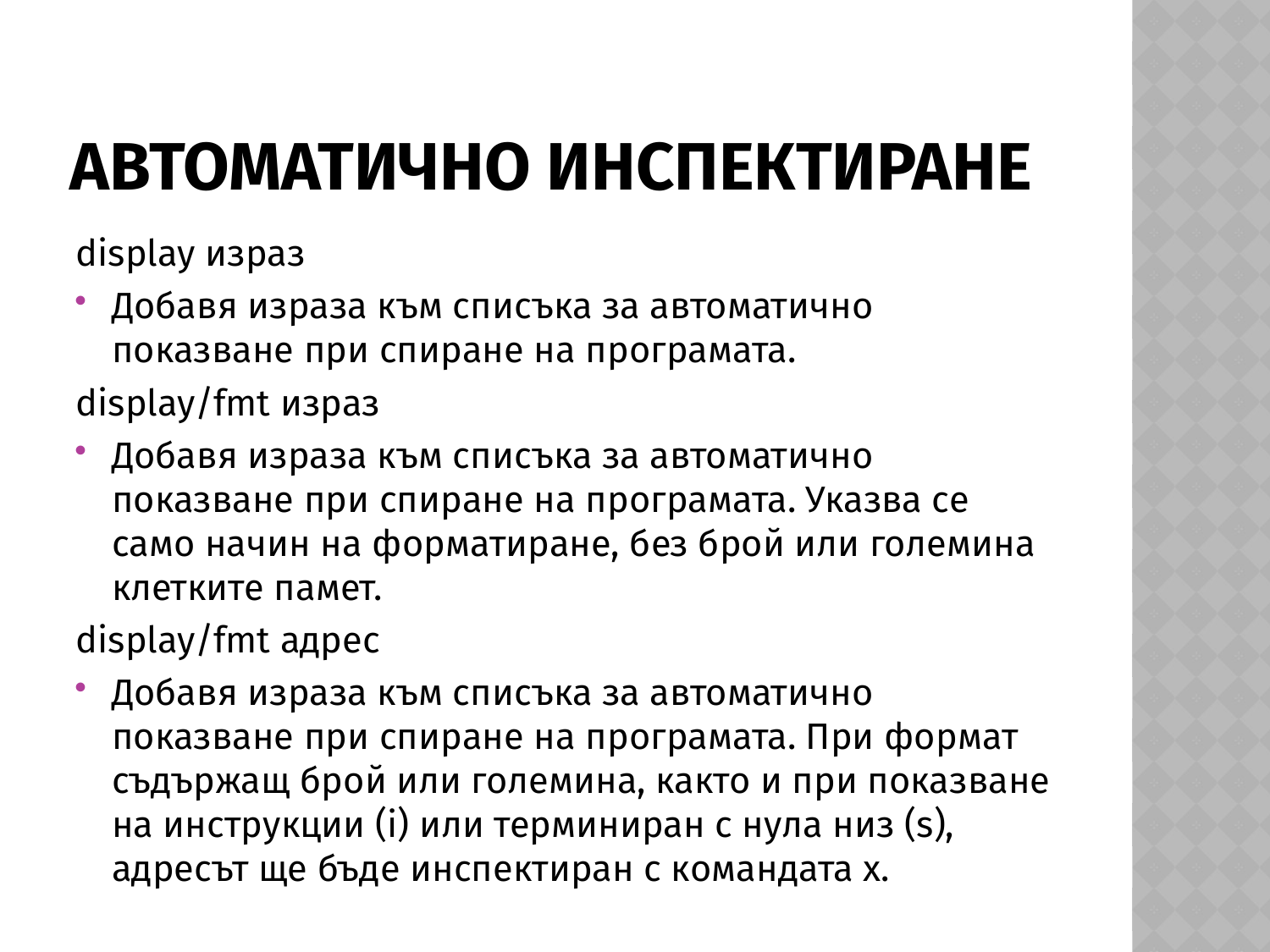

# Автоматично инспектиране
display израз
Добавя израза към списъка за автоматично показване при спиране на програмата.
display/fmt израз
Добавя израза към списъка за автоматично показване при спиране на програмата. Указва се само начин на форматиране, без брой или големина клетките памет.
display/fmt адрес
Добавя израза към списъка за автоматично показване при спиране на програмата. При формат съдържащ брой или големина, както и при показване на инструкции (i) или терминиран с нула низ (s), адресът ще бъде инспектиран с командата x.